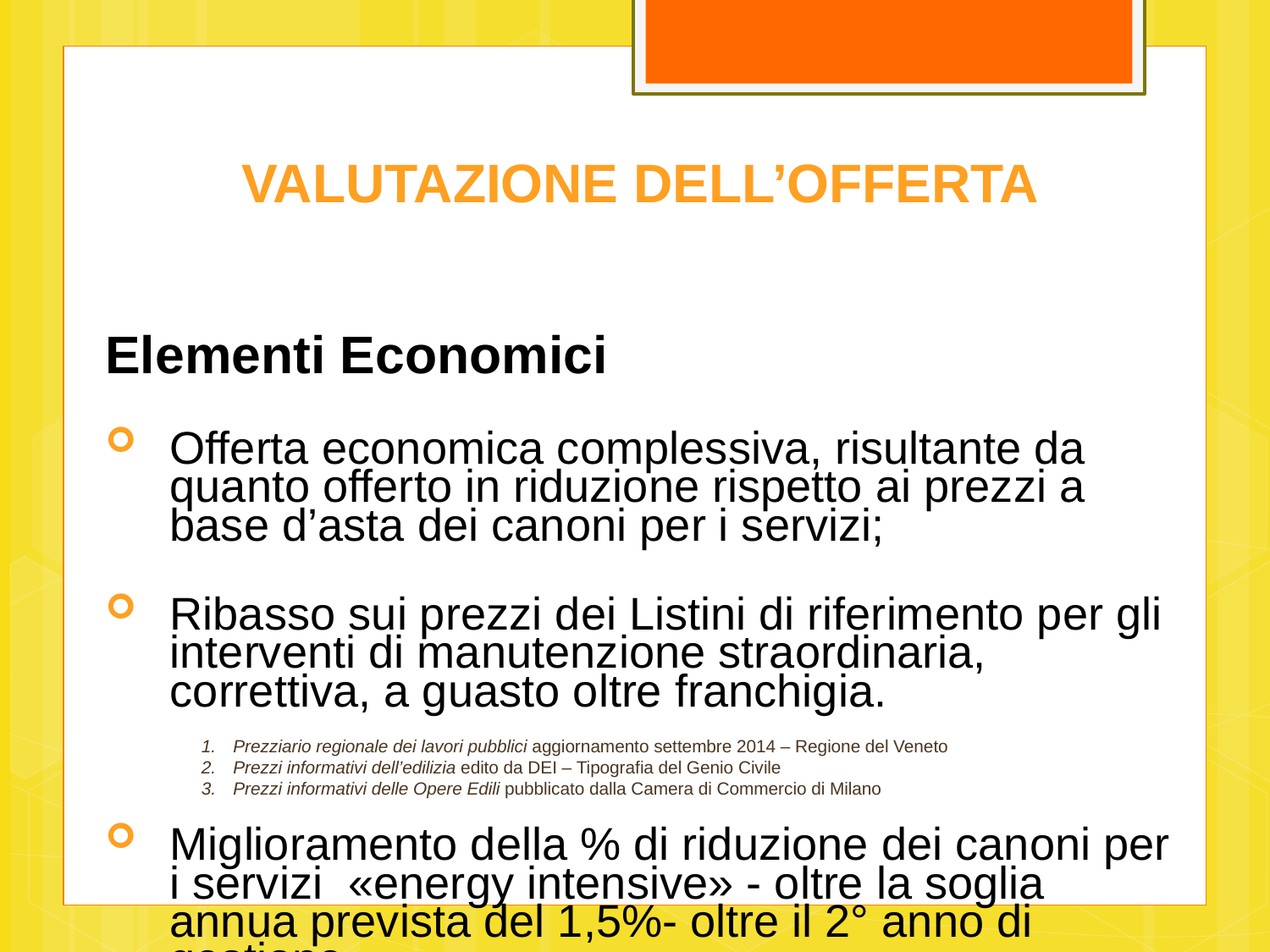

VALUTAZIONE DELL’OFFERTA

Elementi Economici
Offerta economica complessiva, risultante da quanto offerto in riduzione rispetto ai prezzi a base d’asta dei canoni per i servizi;
Ribasso sui prezzi dei Listini di riferimento per gli interventi di manutenzione straordinaria, correttiva, a guasto oltre franchigia.
Prezziario regionale dei lavori pubblici aggiornamento settembre 2014 – Regione del Veneto
Prezzi informativi dell’edilizia edito da DEI – Tipografia del Genio Civile
Prezzi informativi delle Opere Edili pubblicato dalla Camera di Commercio di Milano
Miglioramento della % di riduzione dei canoni per i servizi  «energy intensive» - oltre la soglia annua prevista del 1,5%- oltre il 2° anno di gestione